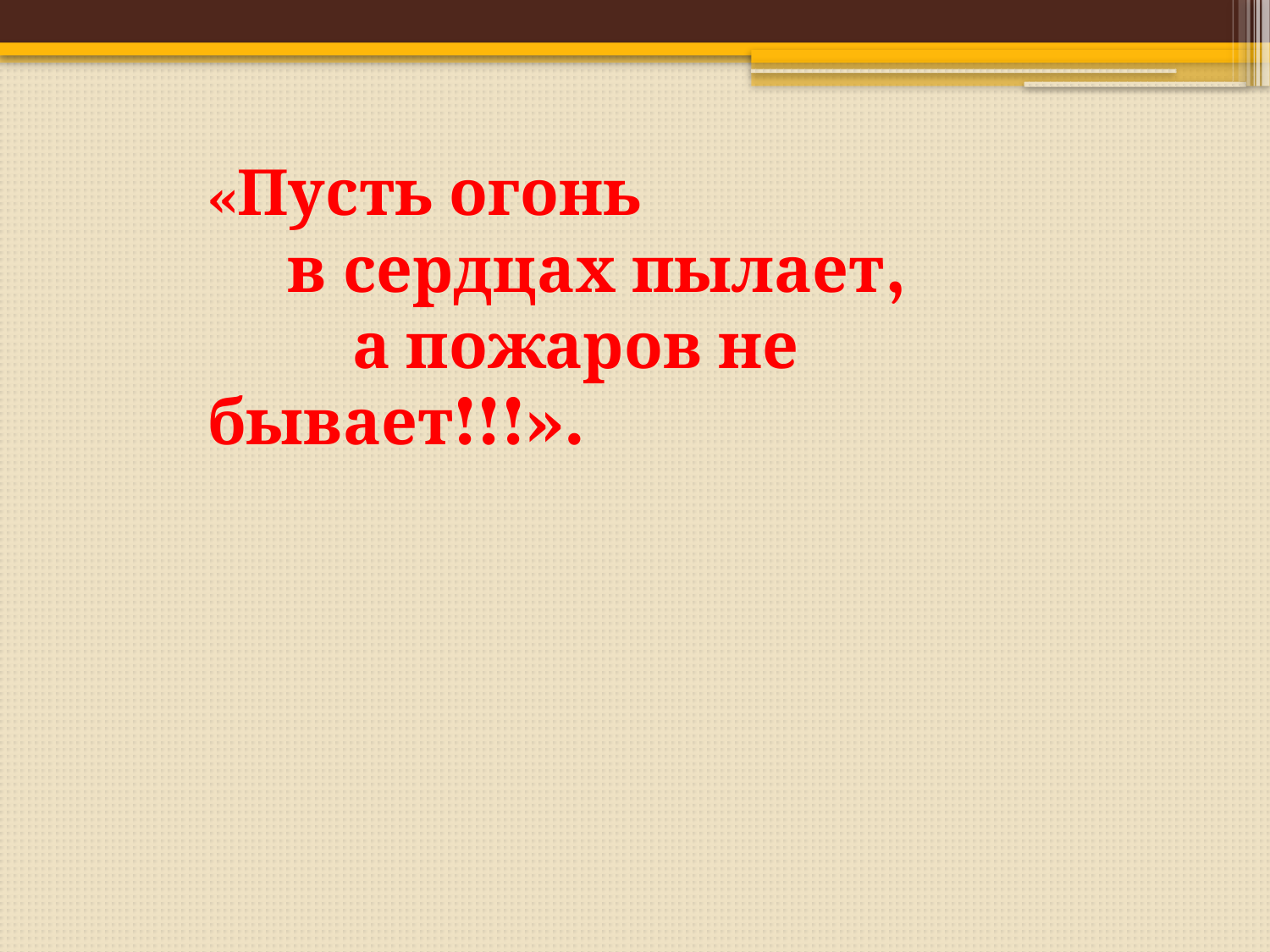

«Пусть огонь
     в сердцах пылает,
         а пожаров не бывает!!!».